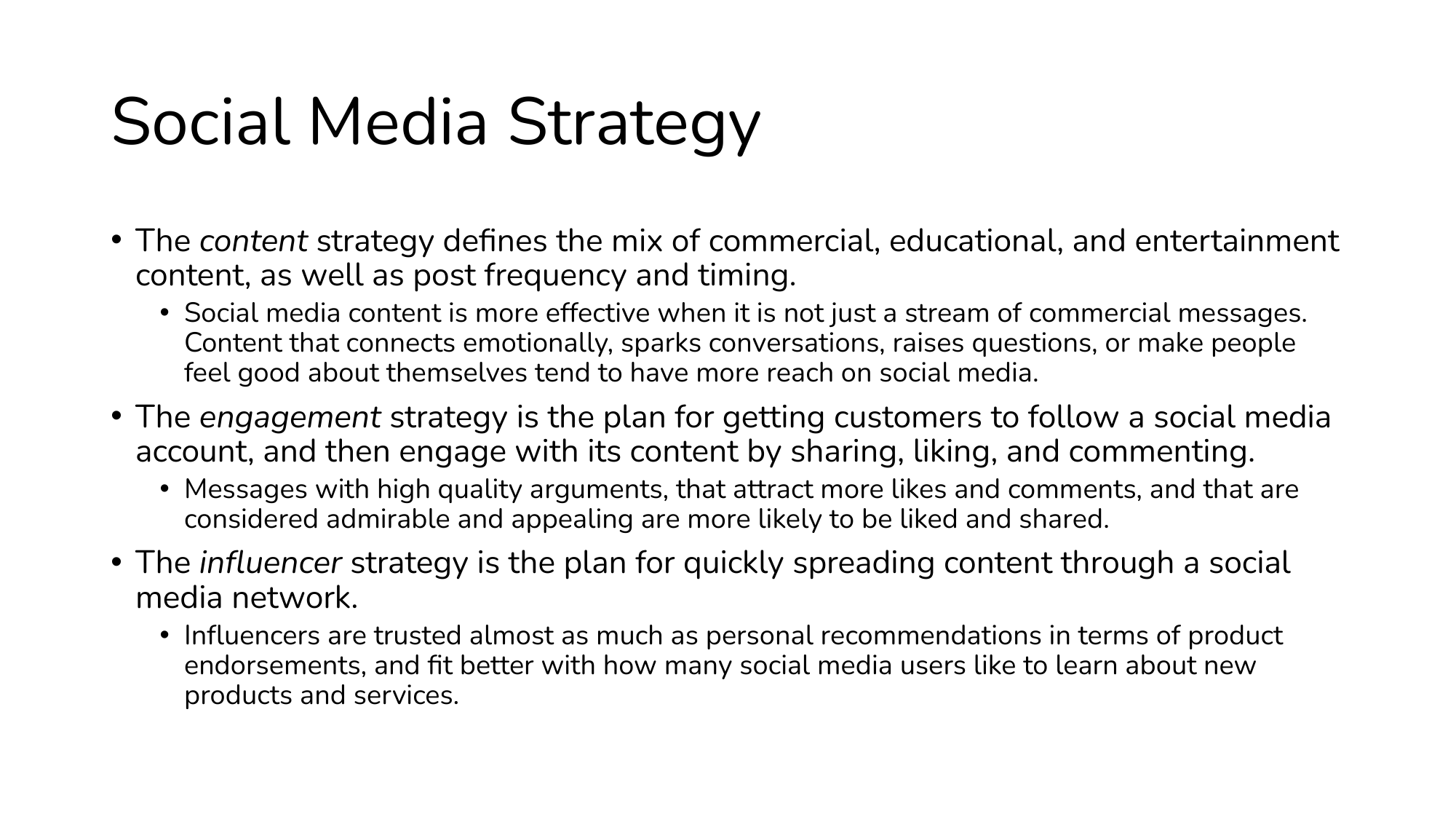

# Social Media Strategy
The content strategy defines the mix of commercial, educational, and entertainment content, as well as post frequency and timing.
Social media content is more effective when it is not just a stream of commercial messages. Content that connects emotionally, sparks conversations, raises questions, or make people feel good about themselves tend to have more reach on social media.
The engagement strategy is the plan for getting customers to follow a social media account, and then engage with its content by sharing, liking, and commenting.
Messages with high quality arguments, that attract more likes and comments, and that are considered admirable and appealing are more likely to be liked and shared.
The influencer strategy is the plan for quickly spreading content through a social media network.
Influencers are trusted almost as much as personal recommendations in terms of product endorsements, and fit better with how many social media users like to learn about new products and services.